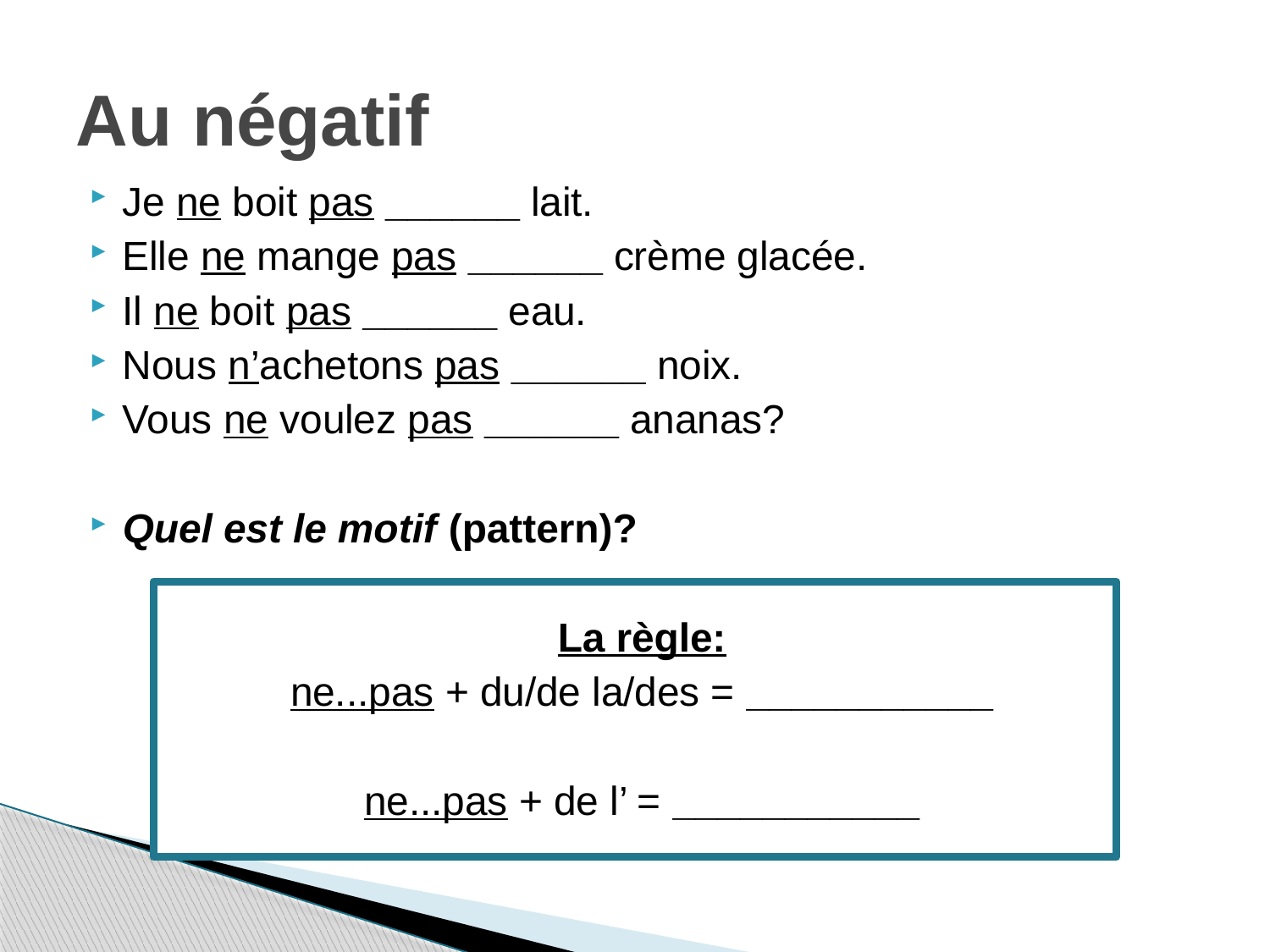

# Au négatif
Je ne boit pas ______ lait.
Elle ne mange pas ______ crème glacée.
Il ne boit pas ______ eau.
Nous n’achetons pas ______ noix.
Vous ne voulez pas ______ ananas?

Quel est le motif (pattern)?

La règle:
ne...pas + du/de la/des = ___________

ne...pas + de l’ = ___________